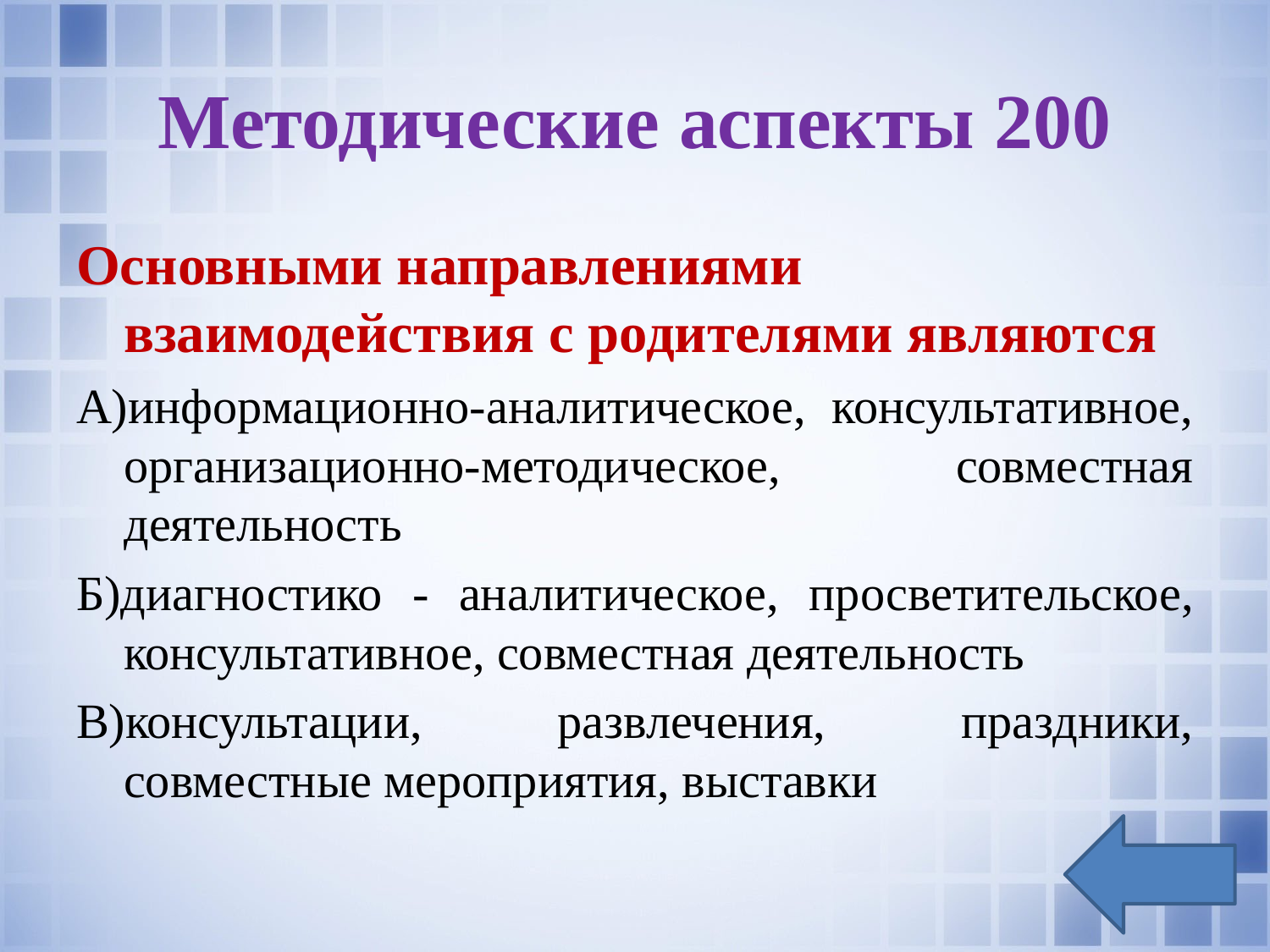

# Методические аспекты 200
Основными направлениями взаимодействия с родителями являются
А)информационно-аналитическое, консультативное, организационно-методическое, совместная деятельность
Б)диагностико - аналитическое, просветительское, консультативное, совместная деятельность
В)консультации, развлечения, праздники, совместные мероприятия, выставки